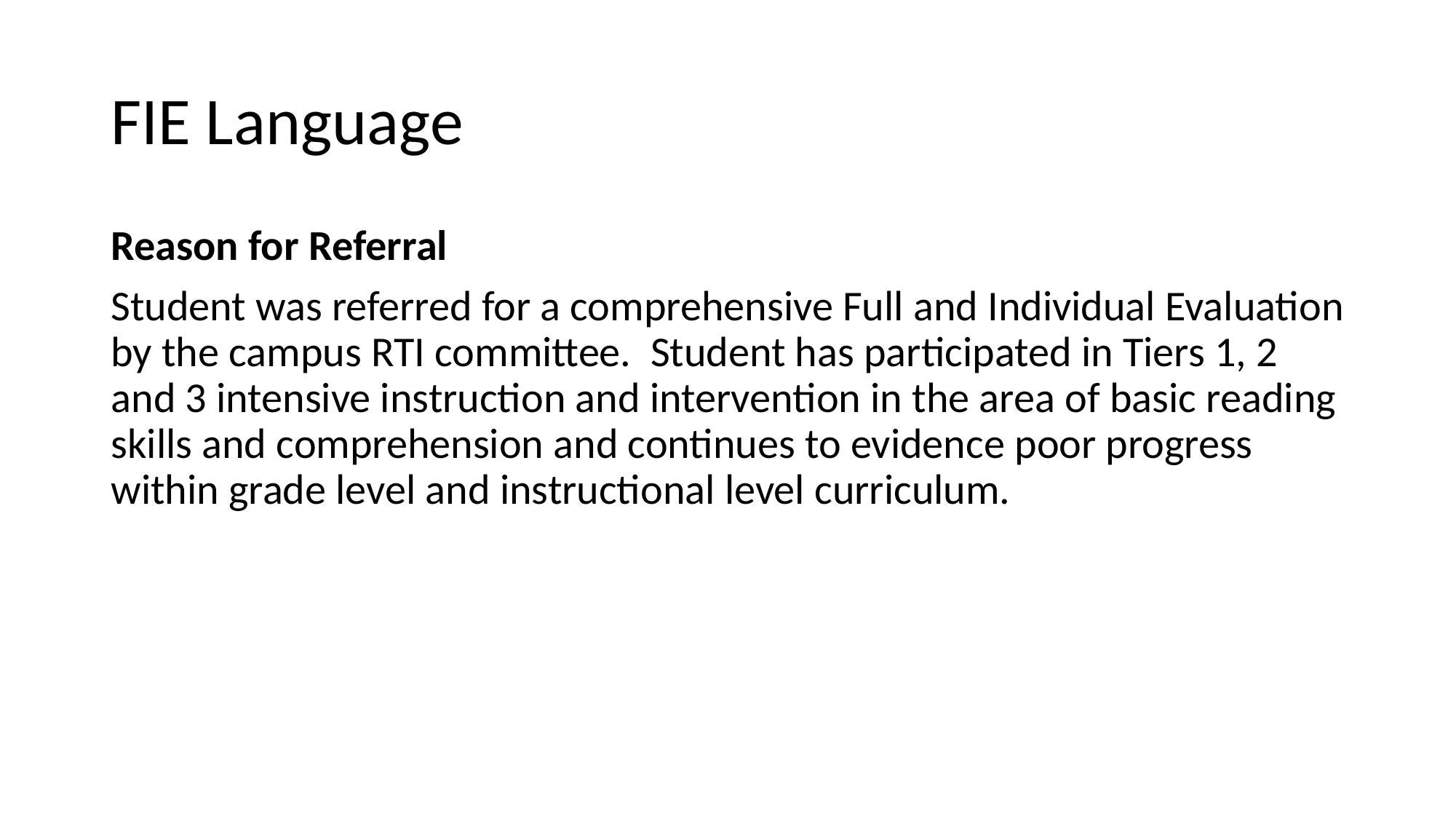

# FIE Language
Reason for Referral
Student was referred for a comprehensive Full and Individual Evaluation by the campus RTI committee.  Student has participated in Tiers 1, 2 and 3 intensive instruction and intervention in the area of basic reading skills and comprehension and continues to evidence poor progress within grade level and instructional level curriculum.